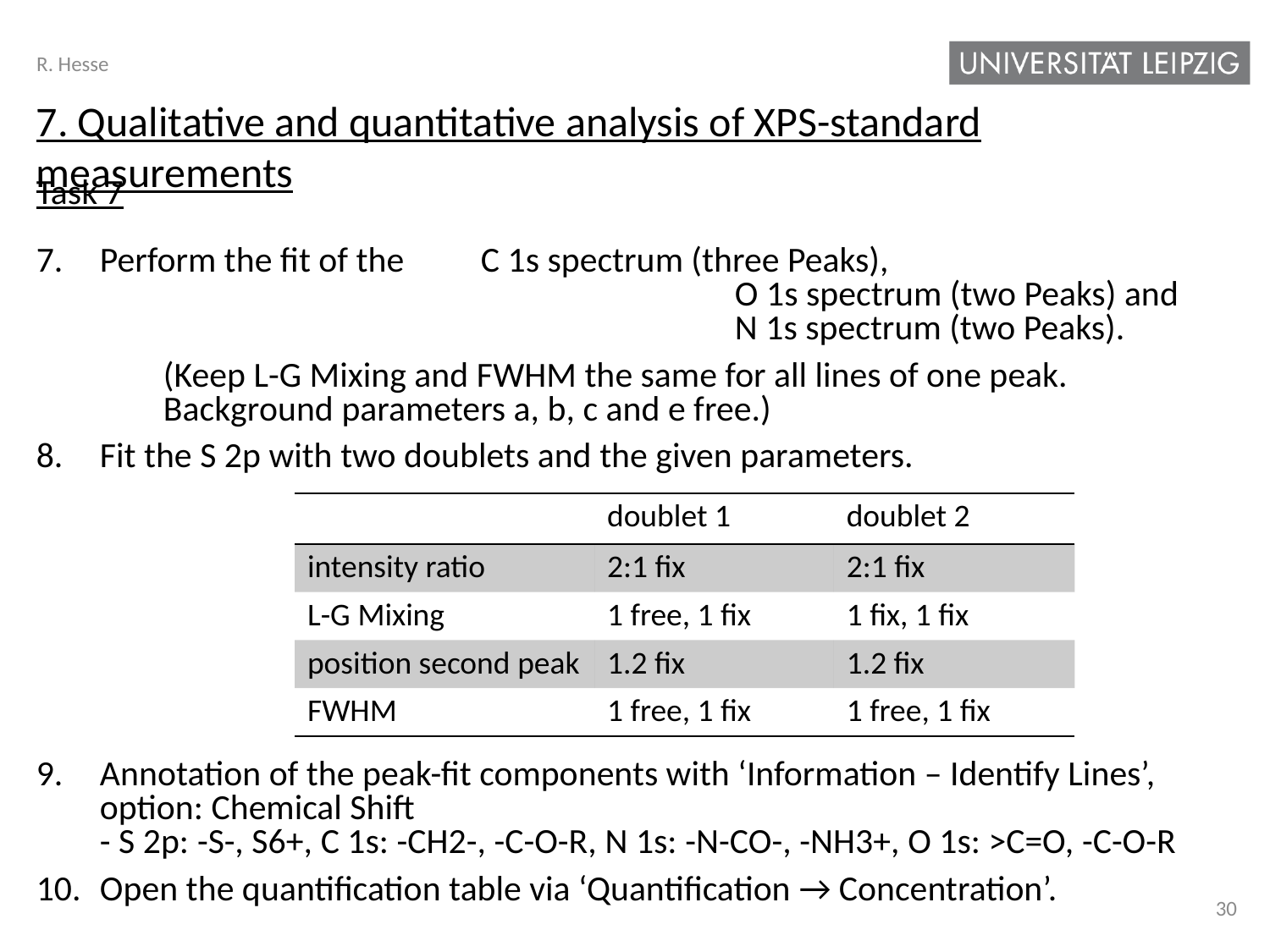

R. Hesse
7. Qualitative and quantitative analysis of XPS-standard measurements
Task 7

Perform the fit of the	C 1s spectrum (three Peaks),
					O 1s spectrum (two Peaks) and
					N 1s spectrum (two Peaks).

	(Keep L-G Mixing and FWHM the same for all lines of one peak.
	Background parameters a, b, c and e free.)

Fit the S 2p with two doublets and the given parameters.

Annotation of the peak-fit components with ‘Information – Identify Lines’, option: Chemical Shift
- S 2p: -S-, S6+, C 1s: -CH2-, -C-O-R, N 1s: -N-CO-, -NH3+, O 1s: >C=O, -C-O-R
Open the quantification table via ‘Quantification → Concentration’.
|  | doublet 1 | doublet 2 |
| --- | --- | --- |
| intensity ratio | 2:1 fix | 2:1 fix |
| L-G Mixing | 1 free, 1 fix | 1 fix, 1 fix |
| position second peak | 1.2 fix | 1.2 fix |
| FWHM | 1 free, 1 fix | 1 free, 1 fix |
30